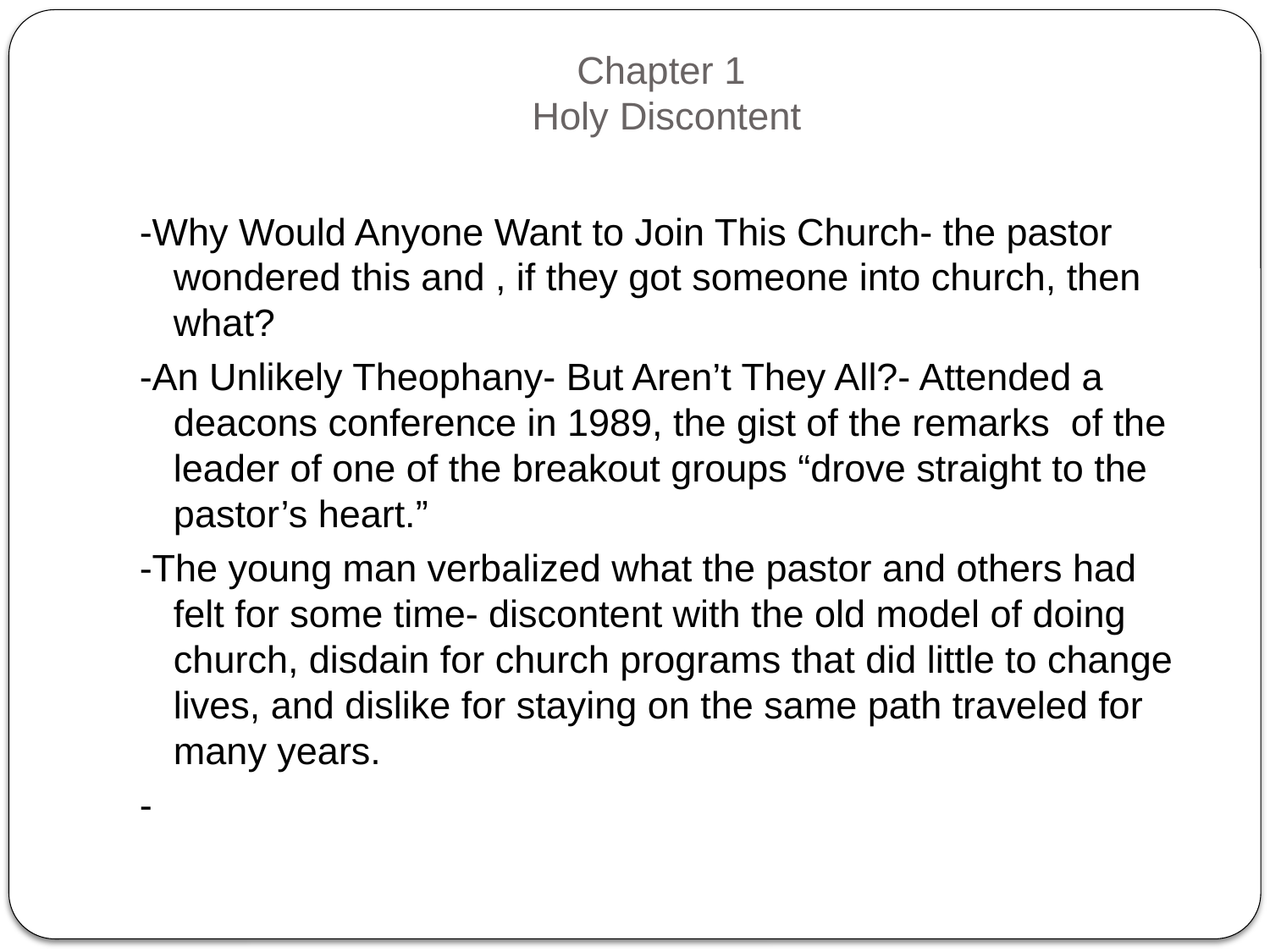

# Chapter 1 Holy Discontent
-Why Would Anyone Want to Join This Church- the pastor wondered this and , if they got someone into church, then what?
-An Unlikely Theophany- But Aren’t They All?- Attended a deacons conference in 1989, the gist of the remarks  of the leader of one of the breakout groups “drove straight to the pastor’s heart.”
-The young man verbalized what the pastor and others had felt for some time- discontent with the old model of doing church, disdain for church programs that did little to change lives, and dislike for staying on the same path traveled for many years.
-